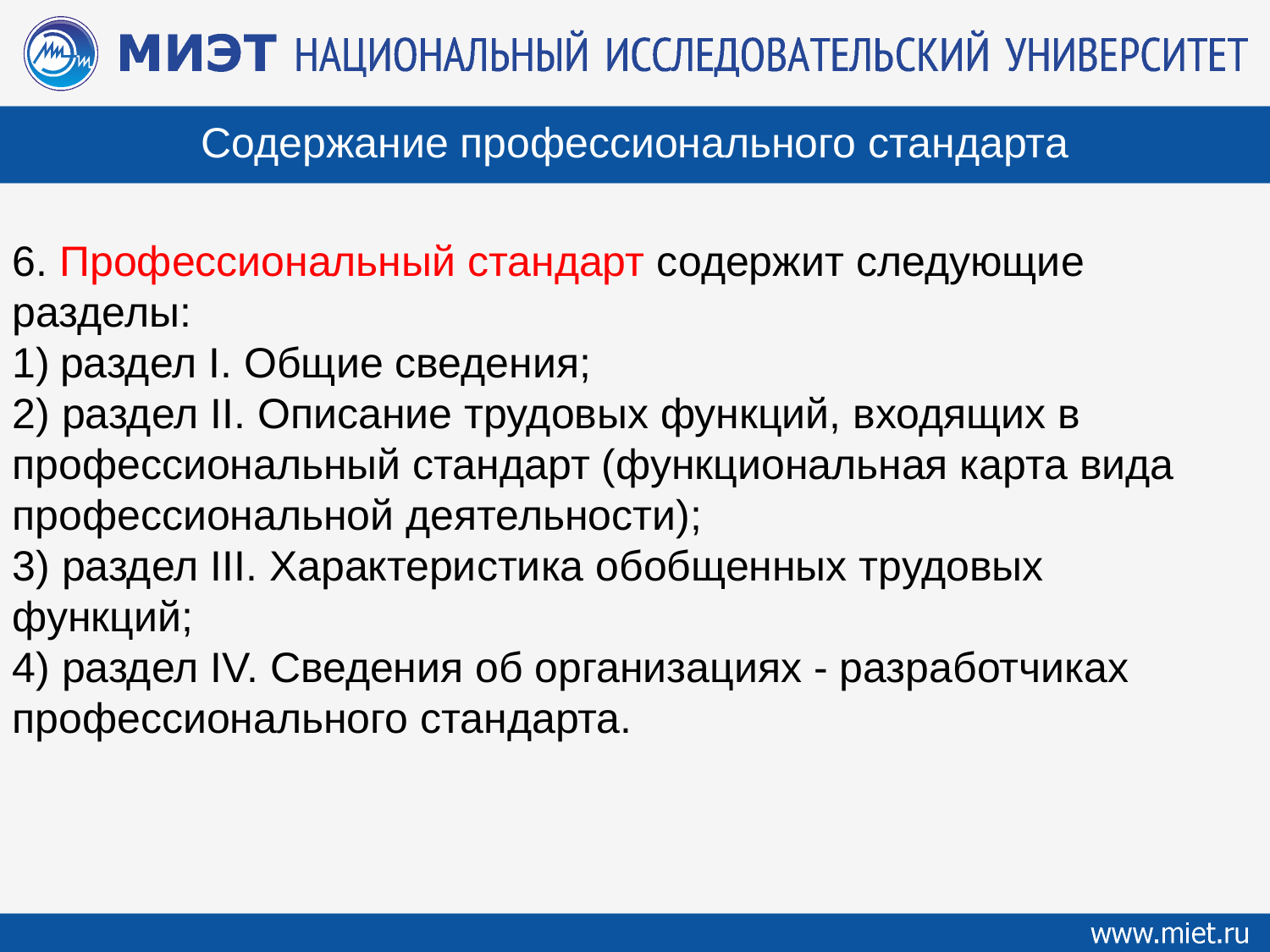

Содержание профессионального стандарта
6. Профессиональный стандарт содержит следующие разделы:
раздел I. Общие сведения;
2) раздел II. Описание трудовых функций, входящих в профессиональный стандарт (функциональная карта вида профессиональной деятельности);
3) раздел III. Характеристика обобщенных трудовых функций;
4) раздел IV. Сведения об организациях - разработчиках профессионального стандарта.